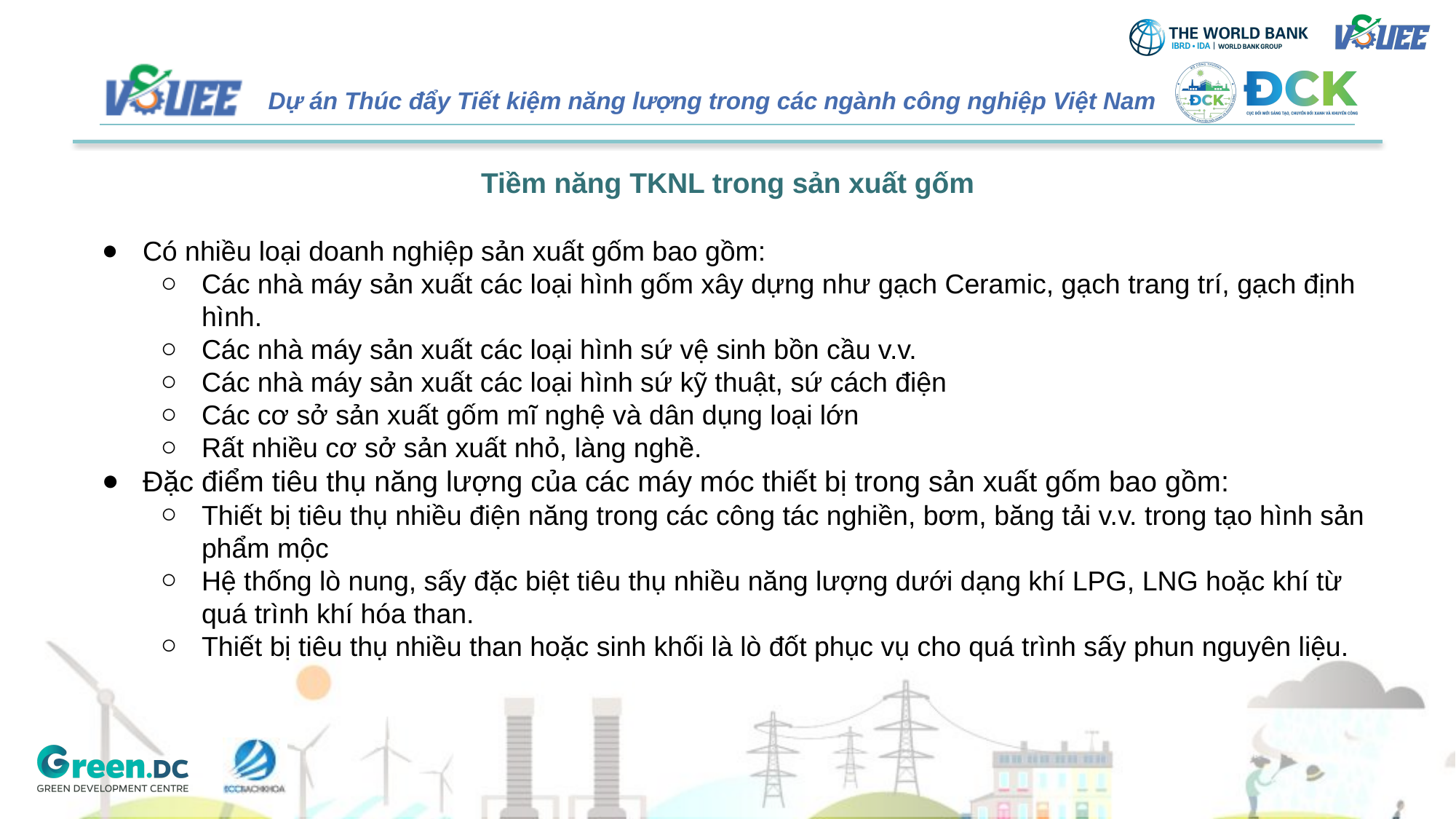

# Tiềm năng TKNL trong sản xuất gốm
Có nhiều loại doanh nghiệp sản xuất gốm bao gồm:
Các nhà máy sản xuất các loại hình gốm xây dựng như gạch Ceramic, gạch trang trí, gạch định hình.
Các nhà máy sản xuất các loại hình sứ vệ sinh bồn cầu v.v.
Các nhà máy sản xuất các loại hình sứ kỹ thuật, sứ cách điện
Các cơ sở sản xuất gốm mĩ nghệ và dân dụng loại lớn
Rất nhiều cơ sở sản xuất nhỏ, làng nghề.
Đặc điểm tiêu thụ năng lượng của các máy móc thiết bị trong sản xuất gốm bao gồm:
Thiết bị tiêu thụ nhiều điện năng trong các công tác nghiền, bơm, băng tải v.v. trong tạo hình sản phẩm mộc
Hệ thống lò nung, sấy đặc biệt tiêu thụ nhiều năng lượng dưới dạng khí LPG, LNG hoặc khí từ quá trình khí hóa than.
Thiết bị tiêu thụ nhiều than hoặc sinh khối là lò đốt phục vụ cho quá trình sấy phun nguyên liệu.